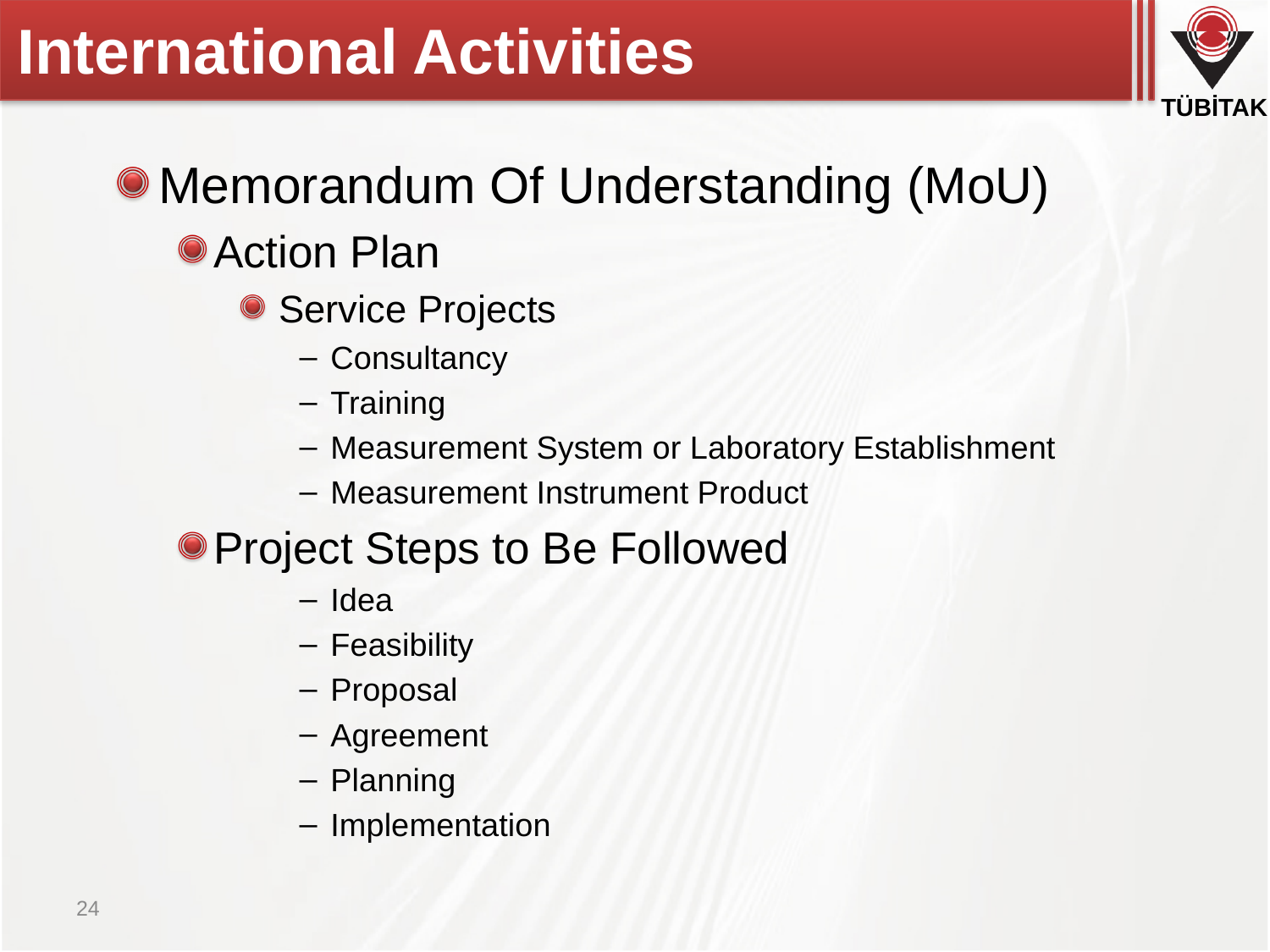

# International Activities
Memorandum Of Understanding (MoU)
Action Plan
 Service Projects
Consultancy
Training
Measurement System or Laboratory Establishment
Measurement Instrument Product
Project Steps to Be Followed
Idea
Feasibility
Proposal
Agreement
Planning
Implementation
24